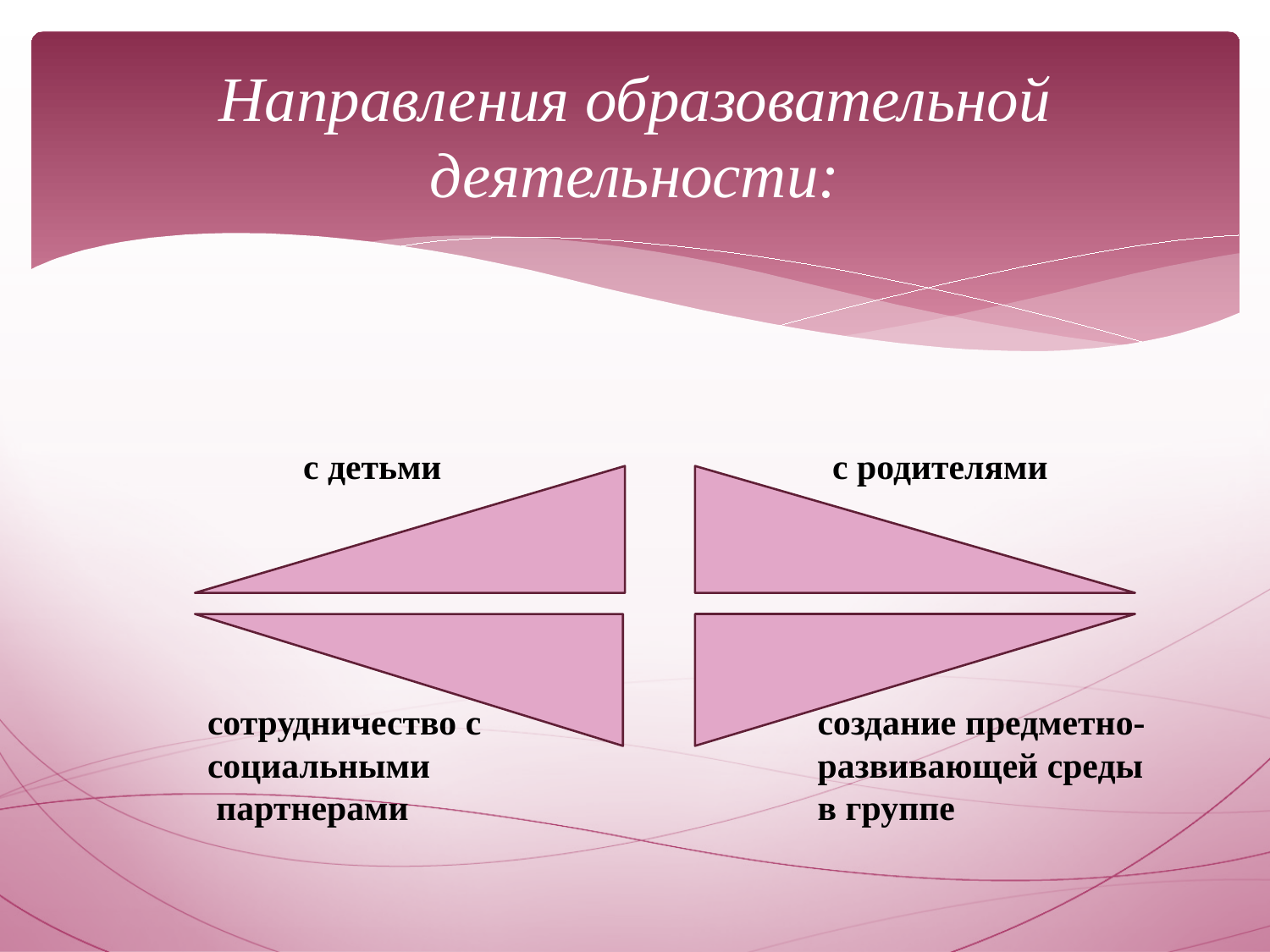

# Направления образовательной деятельности:

                с детьми                                            с родителями

сотрудничество с социальными
 партнерами
создание предметно-развивающей среды
в группе